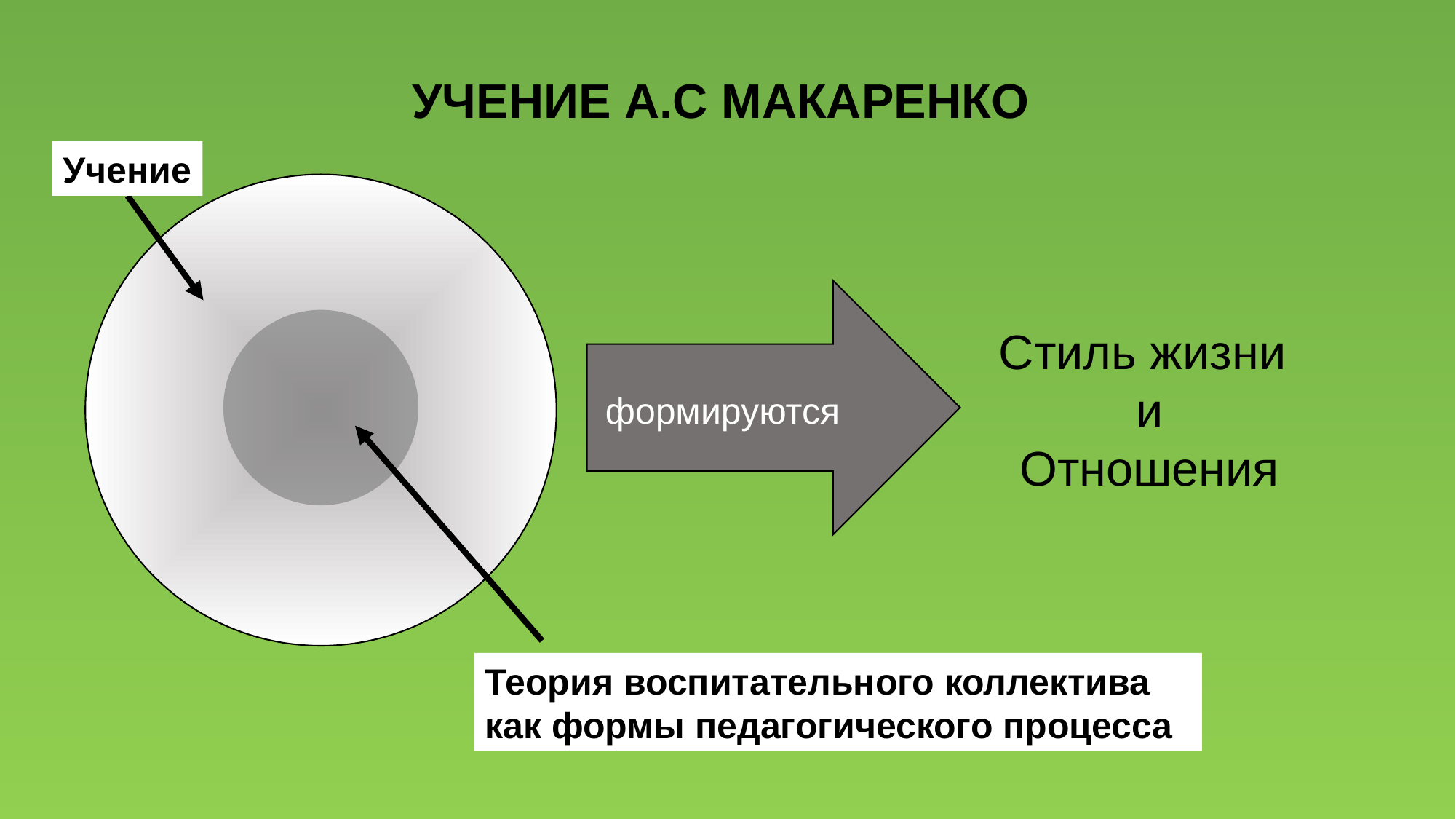

УЧЕНИЕ А.С МАКАРЕНКО
Учение

Стиль жизни
и
Отношения
формируются
Теория воспитательного коллектива как формы педагогического процесса